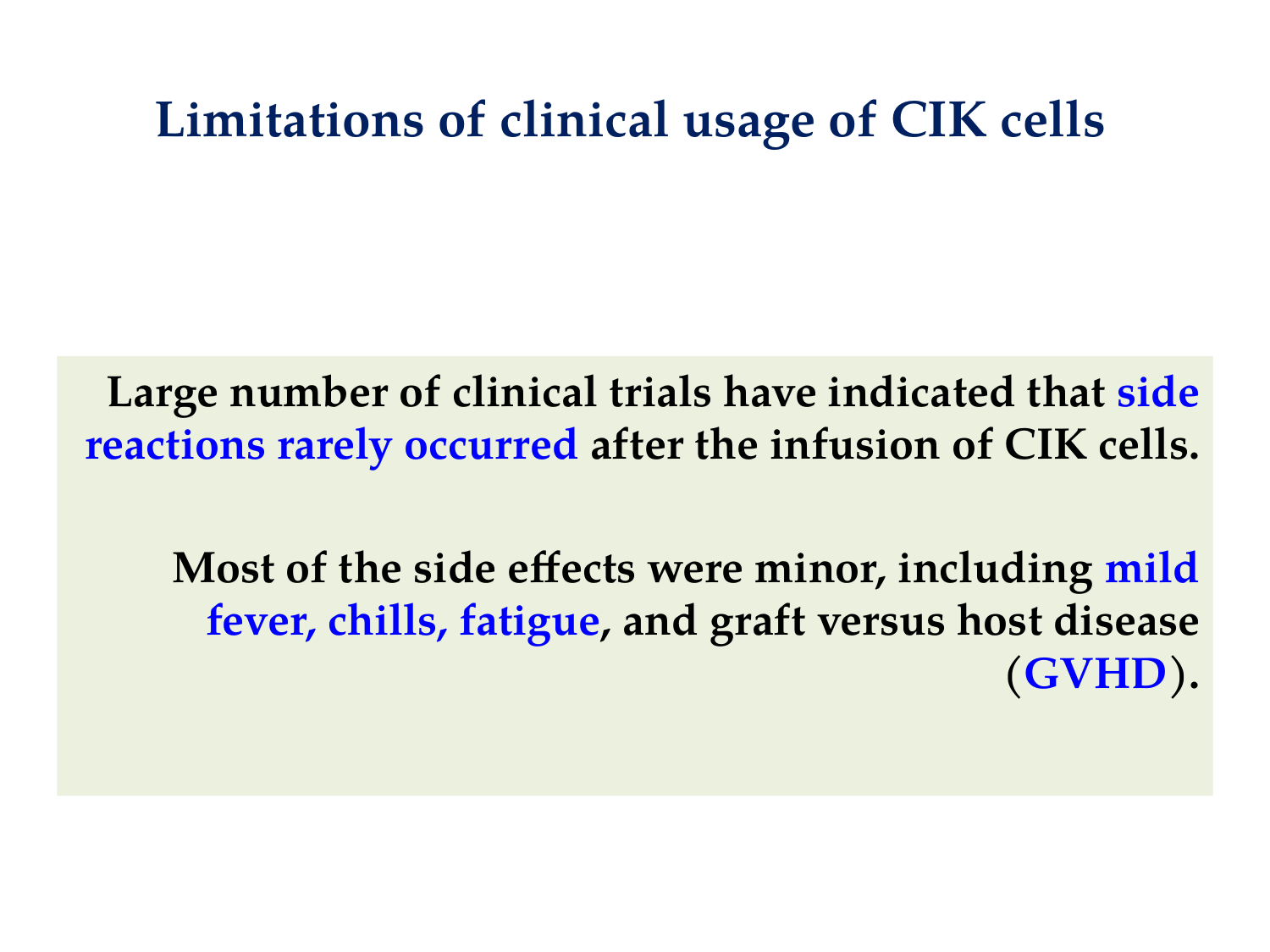

# Limitations of clinical usage of CIK cells
Large number of clinical trials have indicated that side reactions rarely occurred after the infusion of CIK cells.

Most of the side effects were minor, including mild fever, chills, fatigue, and graft versus host disease (GVHD).